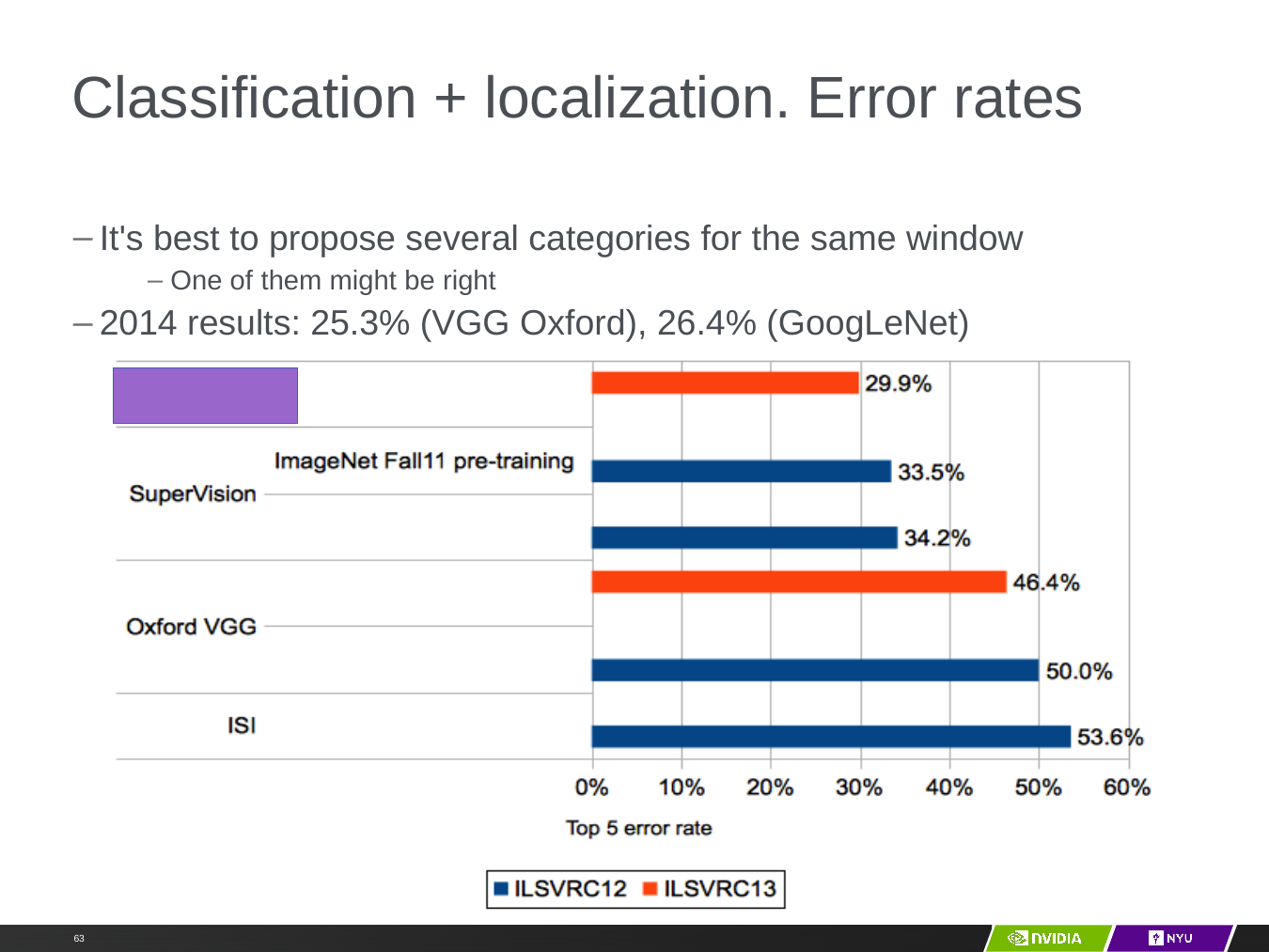

# Classification + localization. Error rates
It's best to propose several categories for the same window
One of them might be right
2014 results: 25.3% (VGG Oxford), 26.4% (GoogLeNet)